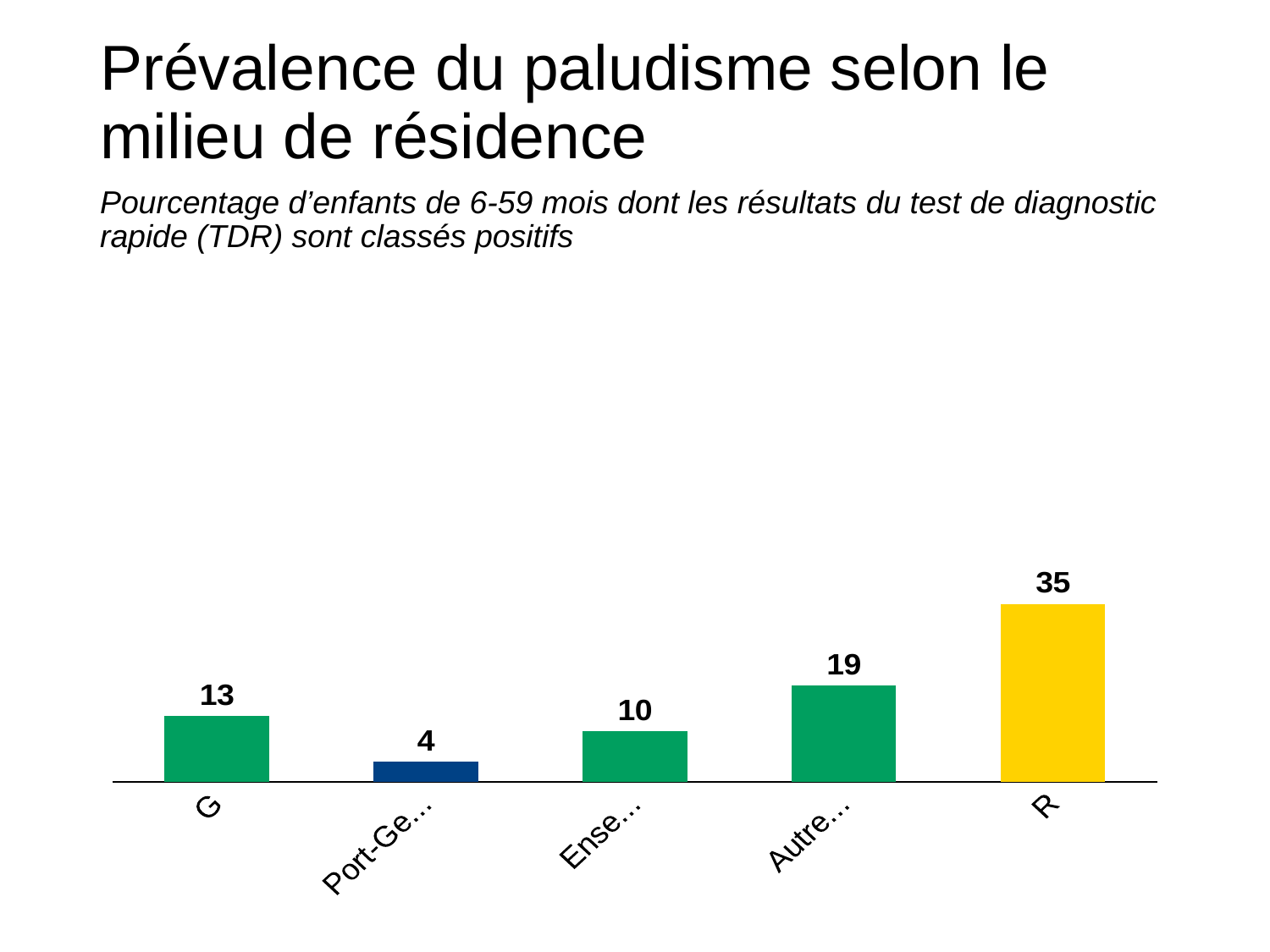

# Prévalence du paludisme selon le milieu de résidence
Pourcentage d’enfants de 6-59 mois dont les résultats du test de diagnostic rapide (TDR) sont classés positifs

### Chart

| Category | Gabon |
|---|---|
| Gabon | 13.0 |
| Port-Gentil/Libreville | 4.0 |
| Ensemble urbain | 10.0 |
| Autres villes | 19.0 |
| Rural | 35.0 |